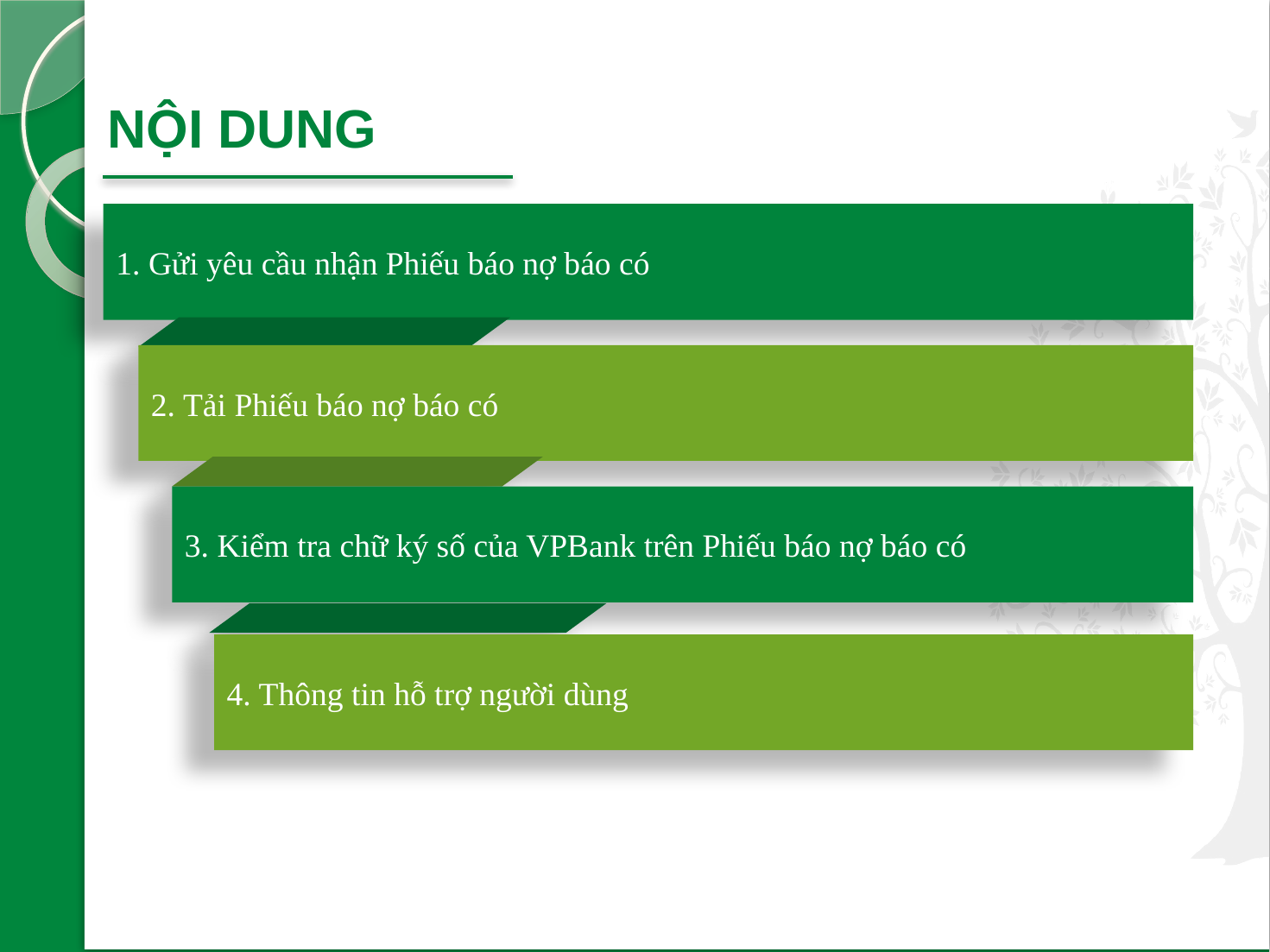

NỘI DUNG
1. Gửi yêu cầu nhận Phiếu báo nợ báo có

2. Tải Phiếu báo nợ báo có

3. Kiểm tra chữ ký số của VPBank trên Phiếu báo nợ báo có

4. Thông tin hỗ trợ người dùng